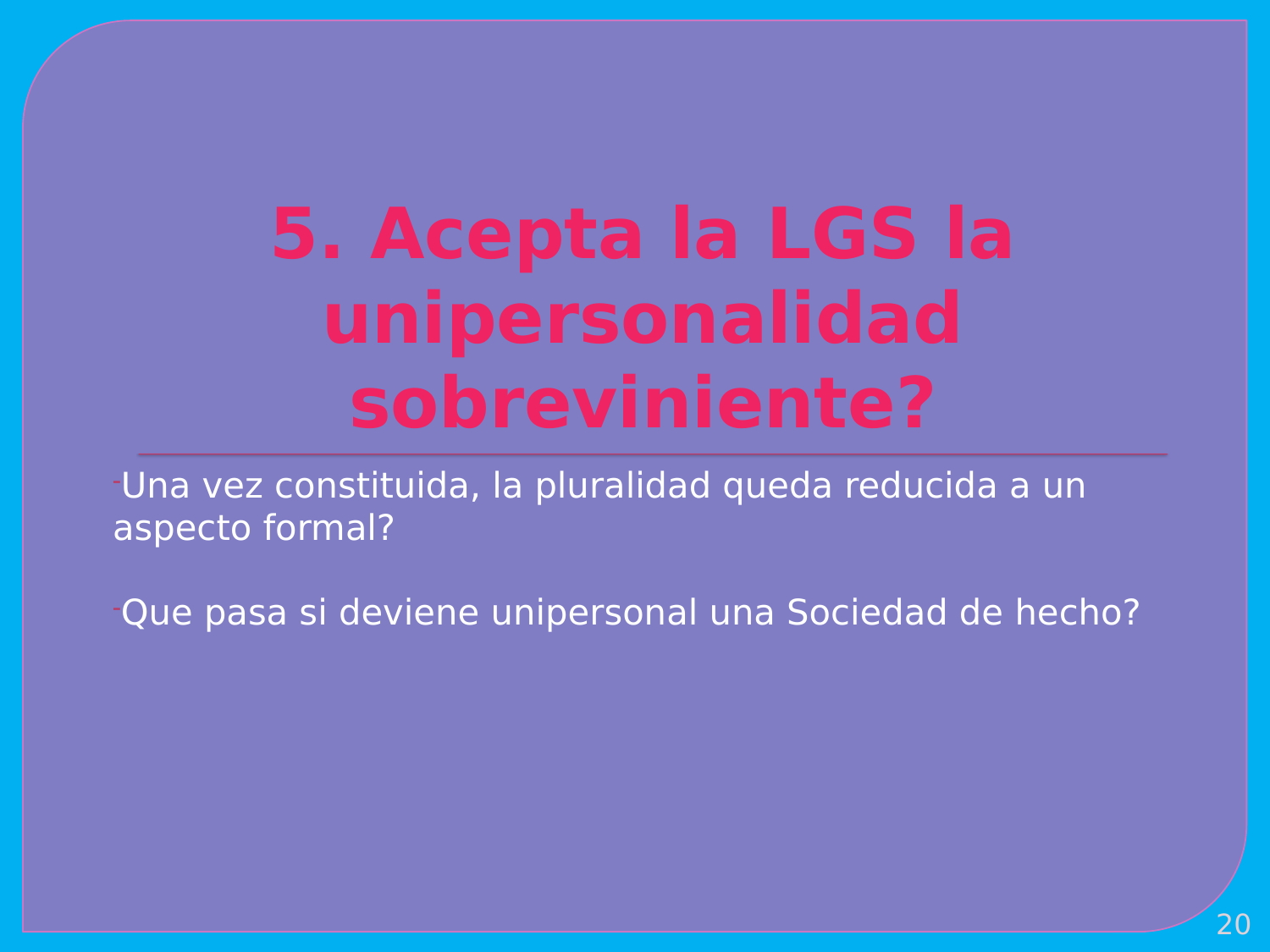

# 5. Acepta la LGS la unipersonalidad sobreviniente?
Una vez constituida, la pluralidad queda reducida a un aspecto formal?

Que pasa si deviene unipersonal una Sociedad de hecho?
20